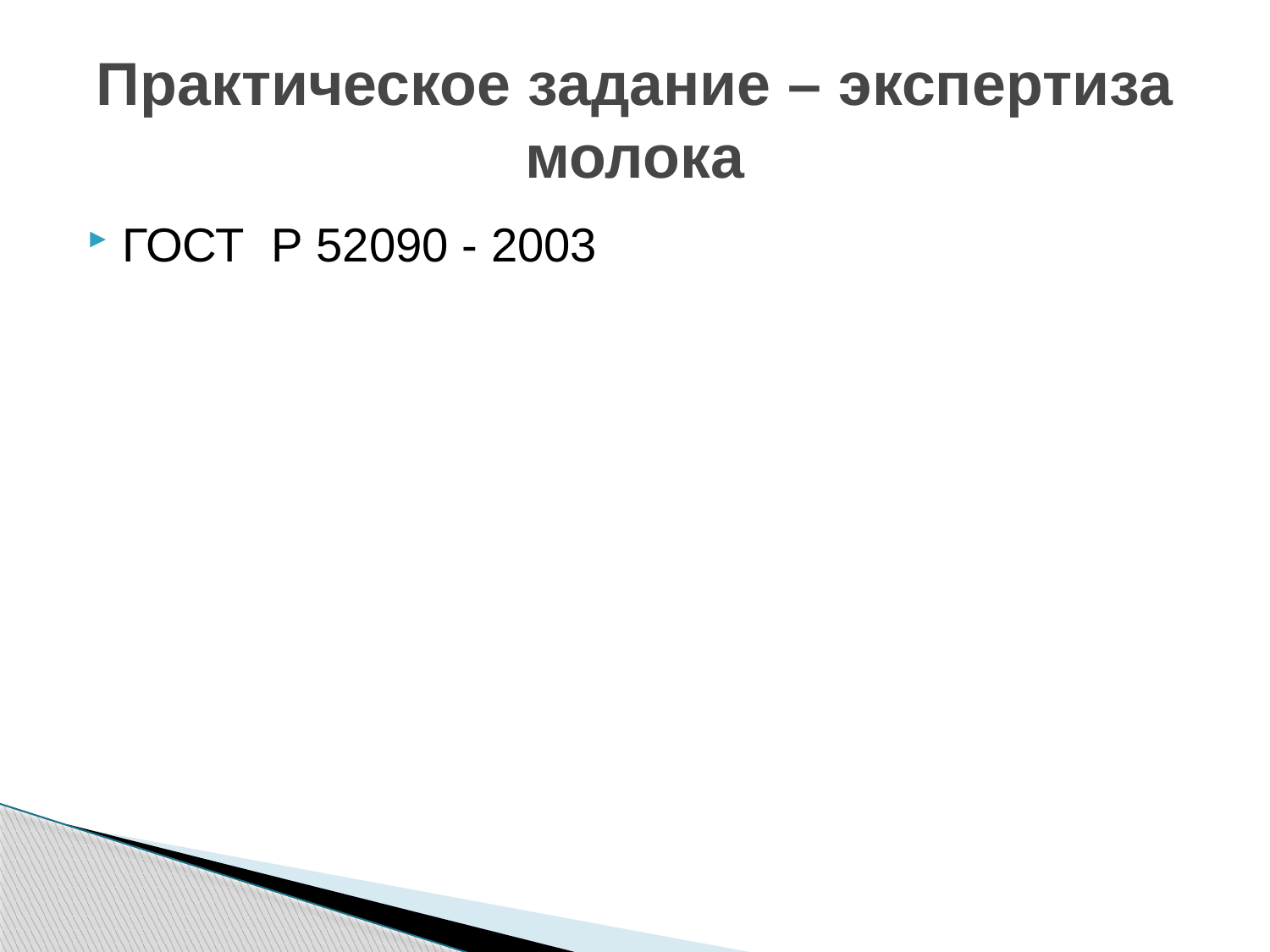

# Практическое задание – экспертиза молока
ГОСТ  Р 52090 - 2003